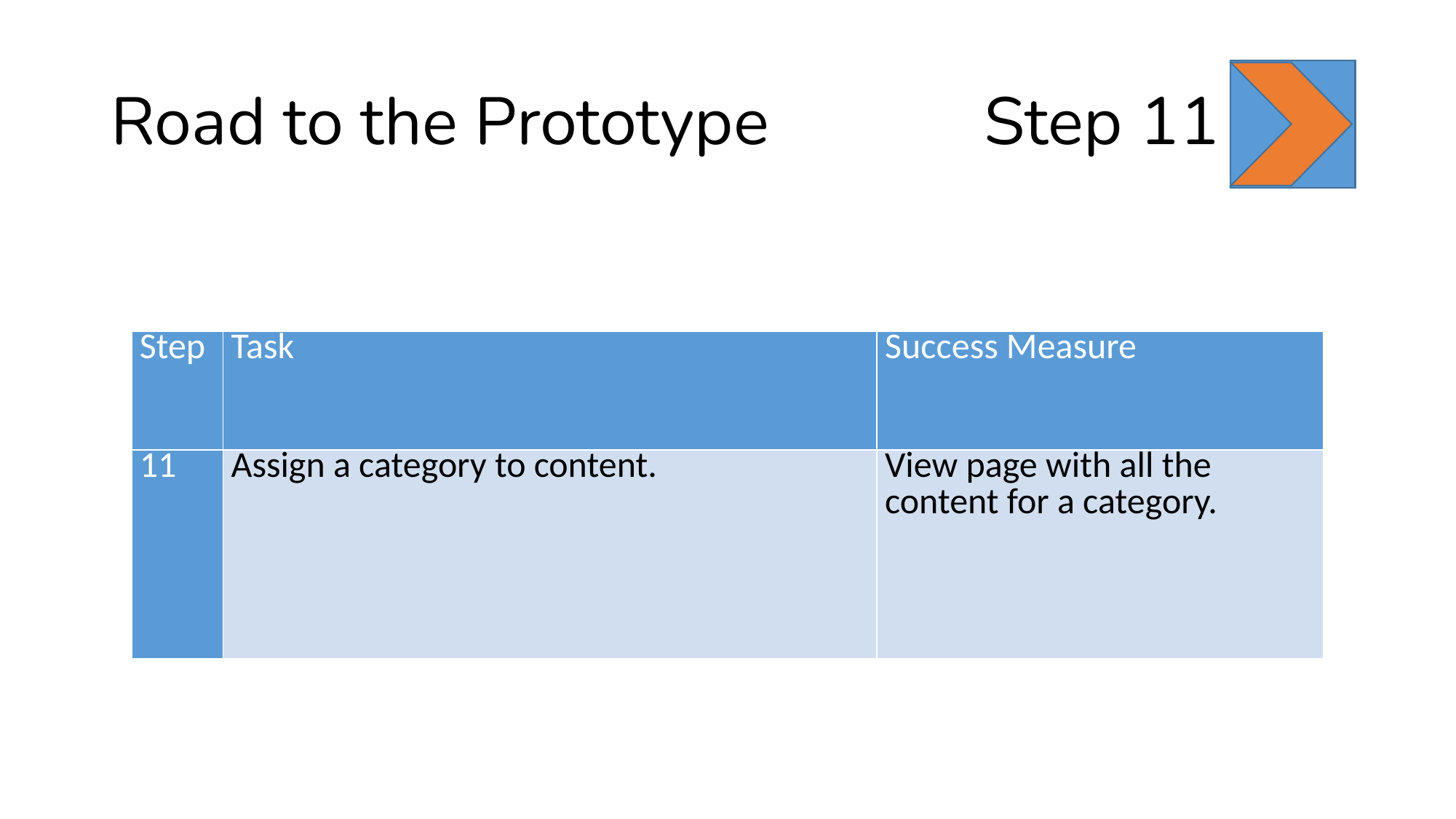

# Road to the Prototype		Step 11

| Step | Task | Success Measure |
| --- | --- | --- |
| 11 | Assign a category to content. | View page with all the content for a category. |